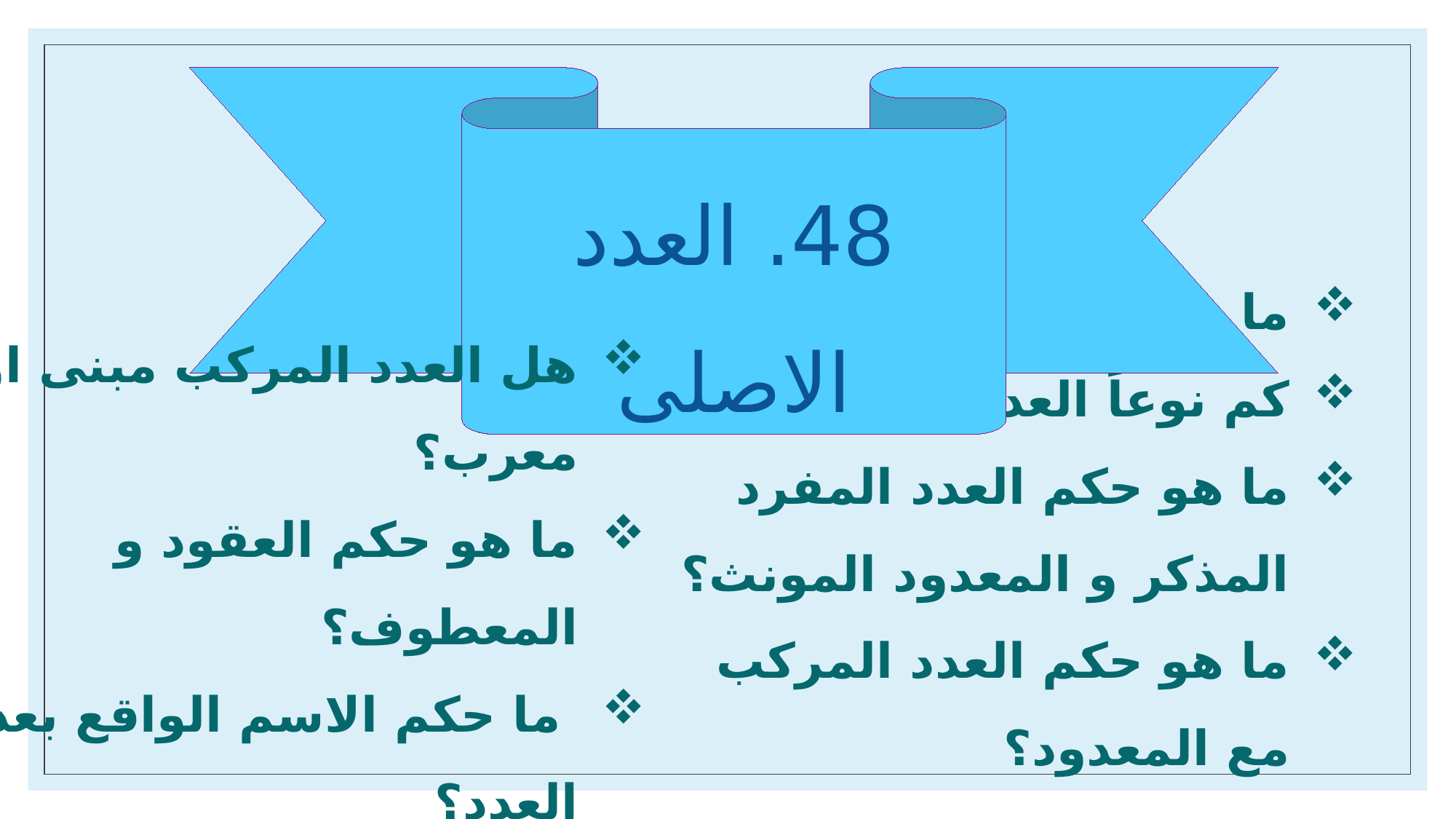

48. العدد الاصلی

ما هو اسم العدد؟
کم نوعاً العدد الاصلی؟
ما هو حکم العدد المفرد المذکر و المعدود المونث؟
ما هو حکم العدد المرکب مع المعدود؟

هل العدد المرکب مبنی او معرب؟
ما هو حکم العقود و المعطوف؟
 ما حکم الاسم الواقع بعد العدد؟
ما هی حالة الاسم المعدود؟